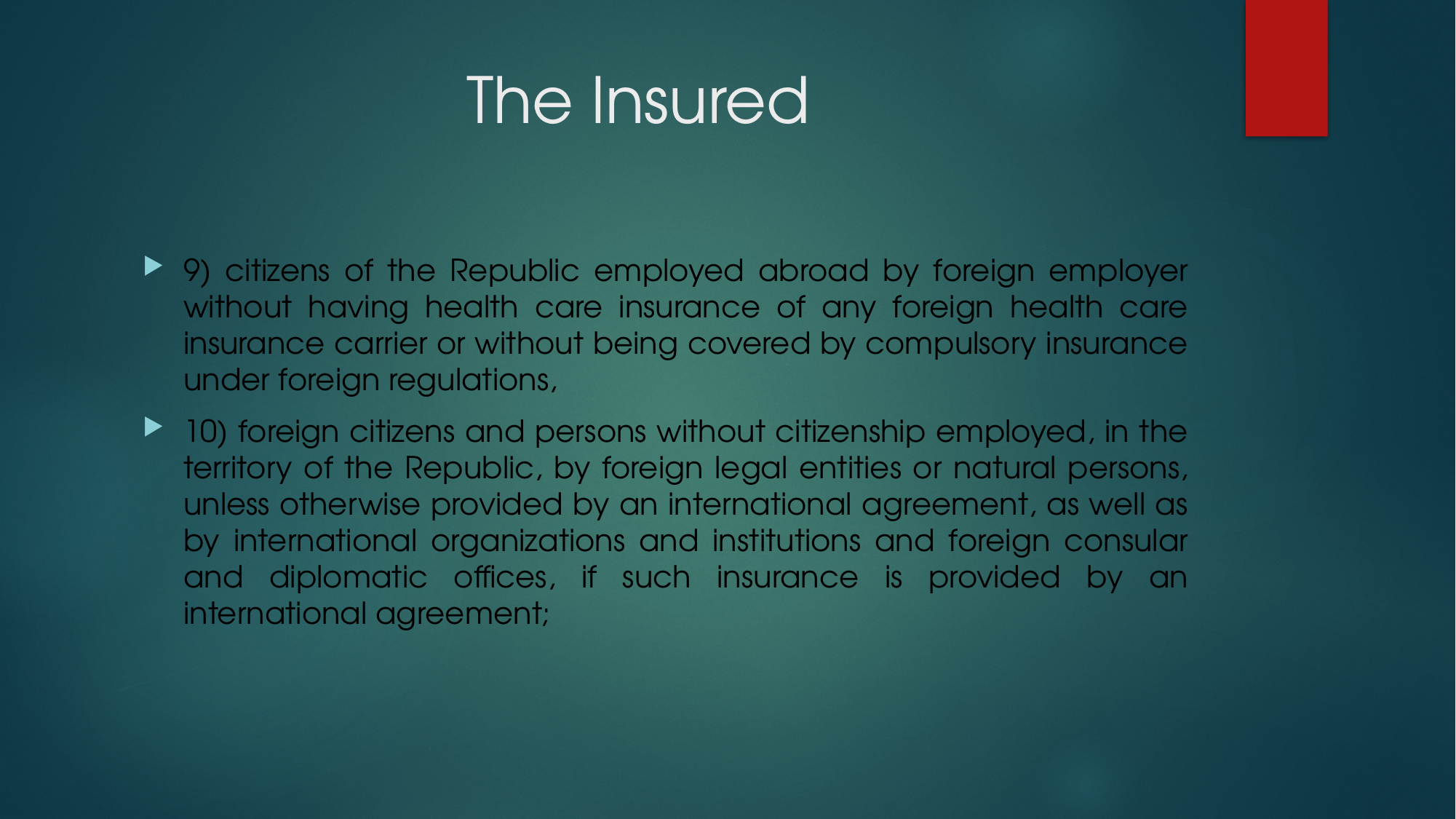

# The Insured
9) citizens of the Republic employed abroad by foreign employer without having health care insurance of any foreign health care insurance carrier or without being covered by compulsory insurance under foreign regulations,
10) foreign citizens and persons without citizenship employed, in the territory of the Republic, by foreign legal entities or natural persons, unless otherwise provided by an international agreement, as well as by international organizations and institutions and foreign consular and diplomatic offices, if such insurance is provided by an international agreement;